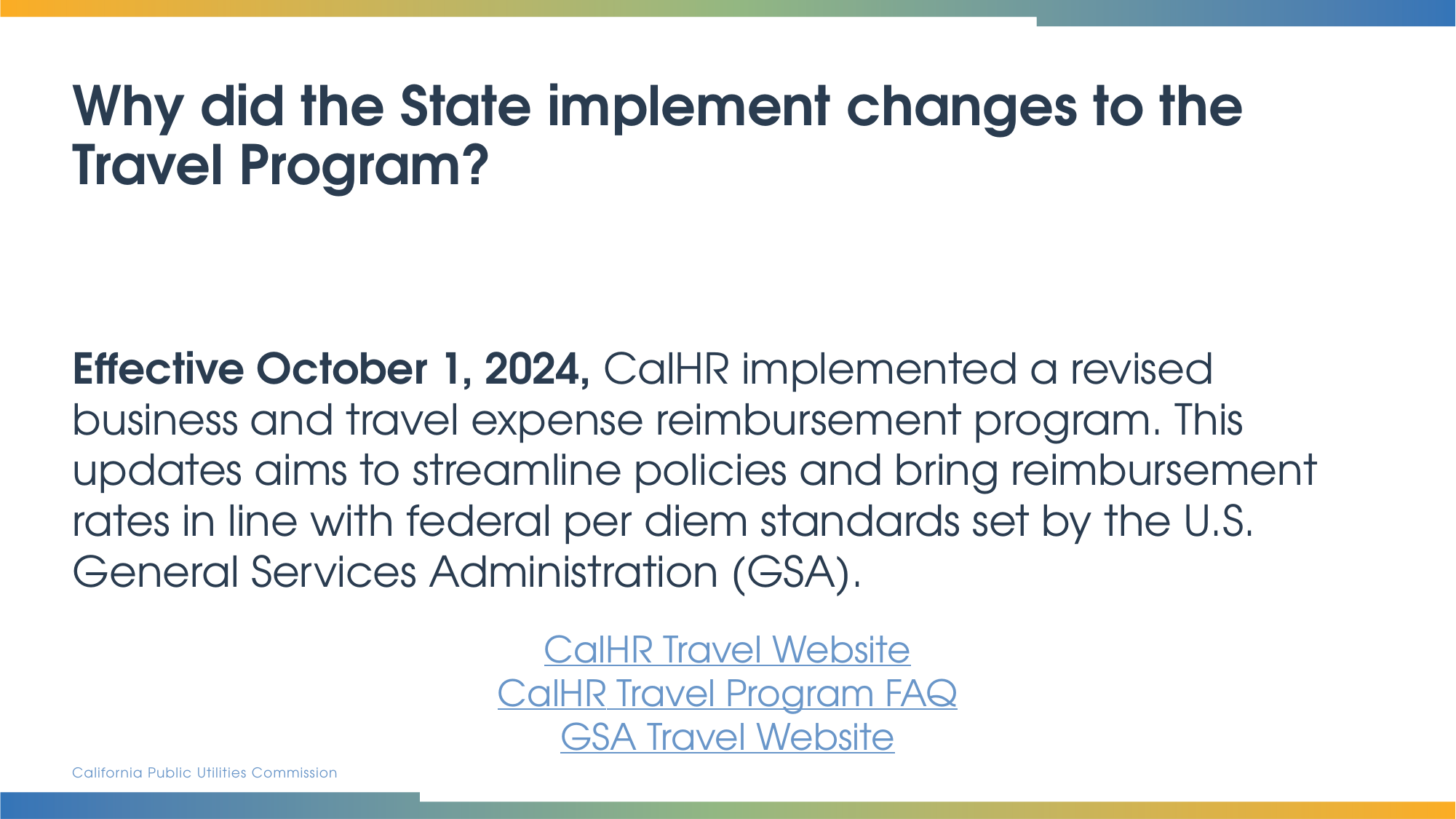

# Why did the State implement changes to the Travel Program?

Effective October 1, 2024, CalHR implemented a revised business and travel expense reimbursement program. This updates aims to streamline policies and bring reimbursement rates in line with federal per diem standards set by the U.S. General Services Administration (GSA).
CalHR Travel Website
CalHR Travel Program FAQ
GSA Travel Website